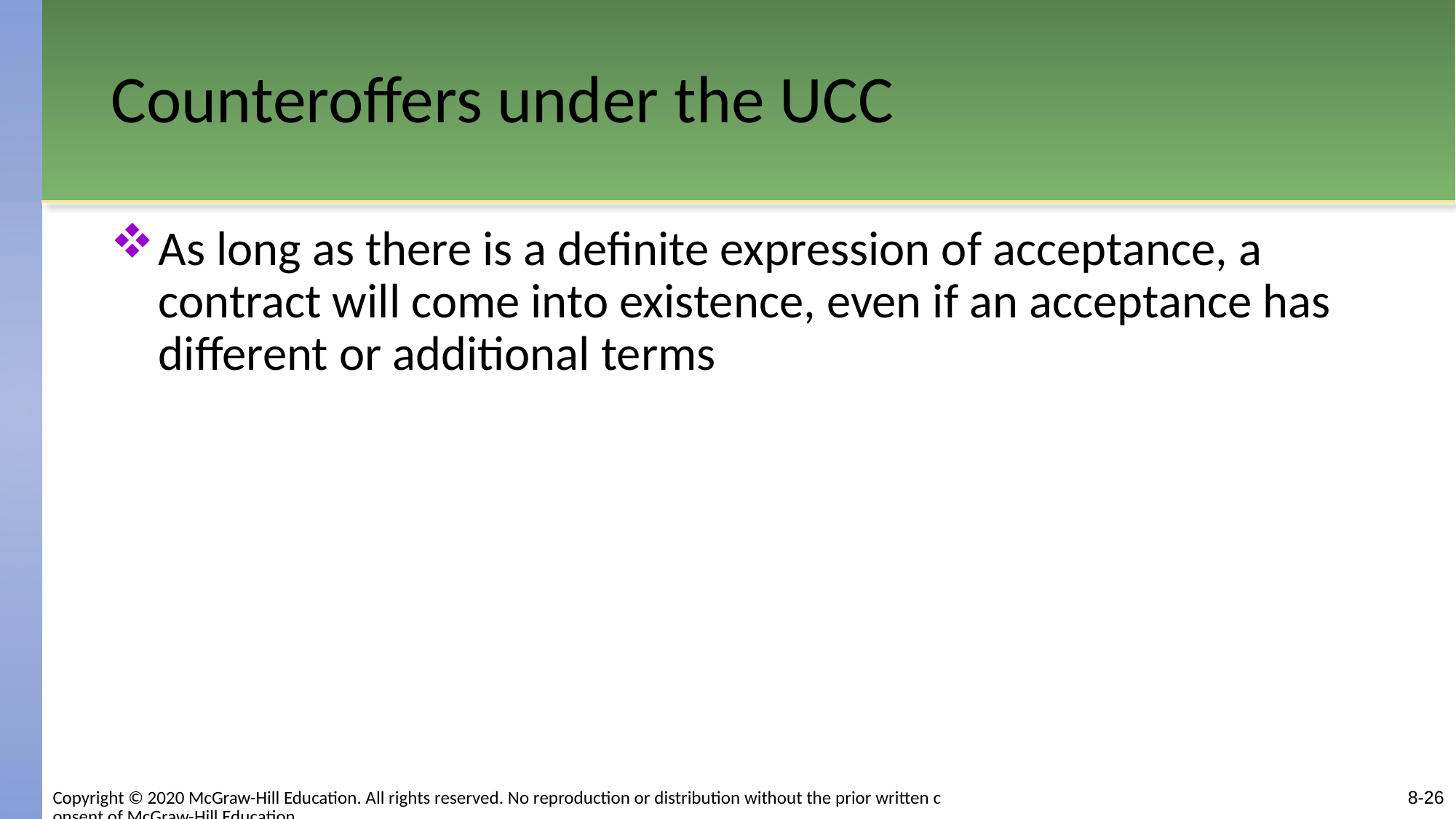

# Counteroffers under the UCC
As long as there is a definite expression of acceptance, a contract will come into existence, even if an acceptance has different or additional terms
8-26
Copyright © 2020 McGraw-Hill Education. All rights reserved. No reproduction or distribution without the prior written consent of McGraw-Hill Education.